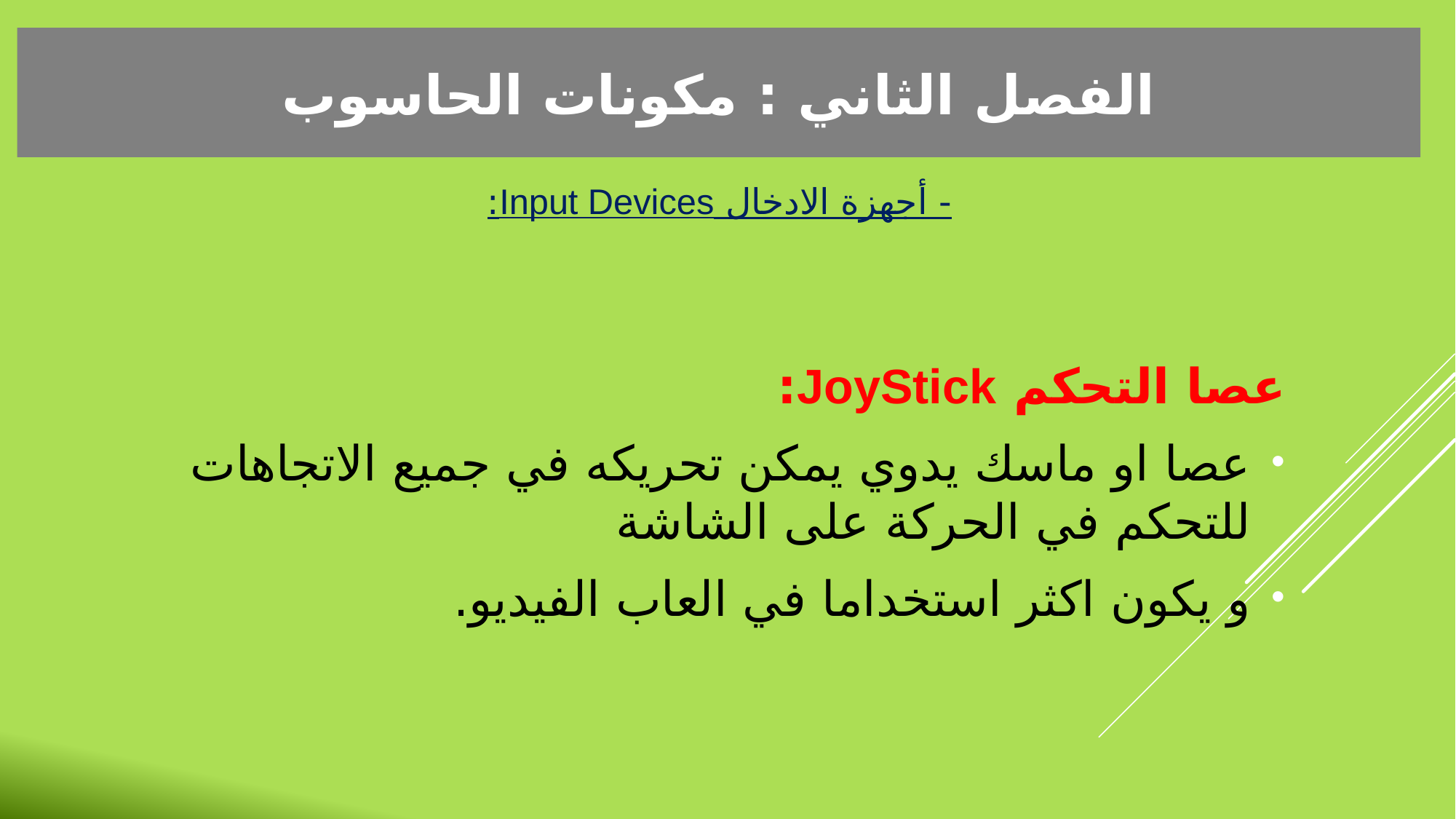

الفصل الثاني : مكونات الحاسوب
- أجهزة الادخال Input Devices:
عصا التحكم JoyStick:
عصا او ماسك يدوي يمكن تحريكه في جميع الاتجاهات للتحكم في الحركة على الشاشة
و يكون اكثر استخداما في العاب الفيديو.